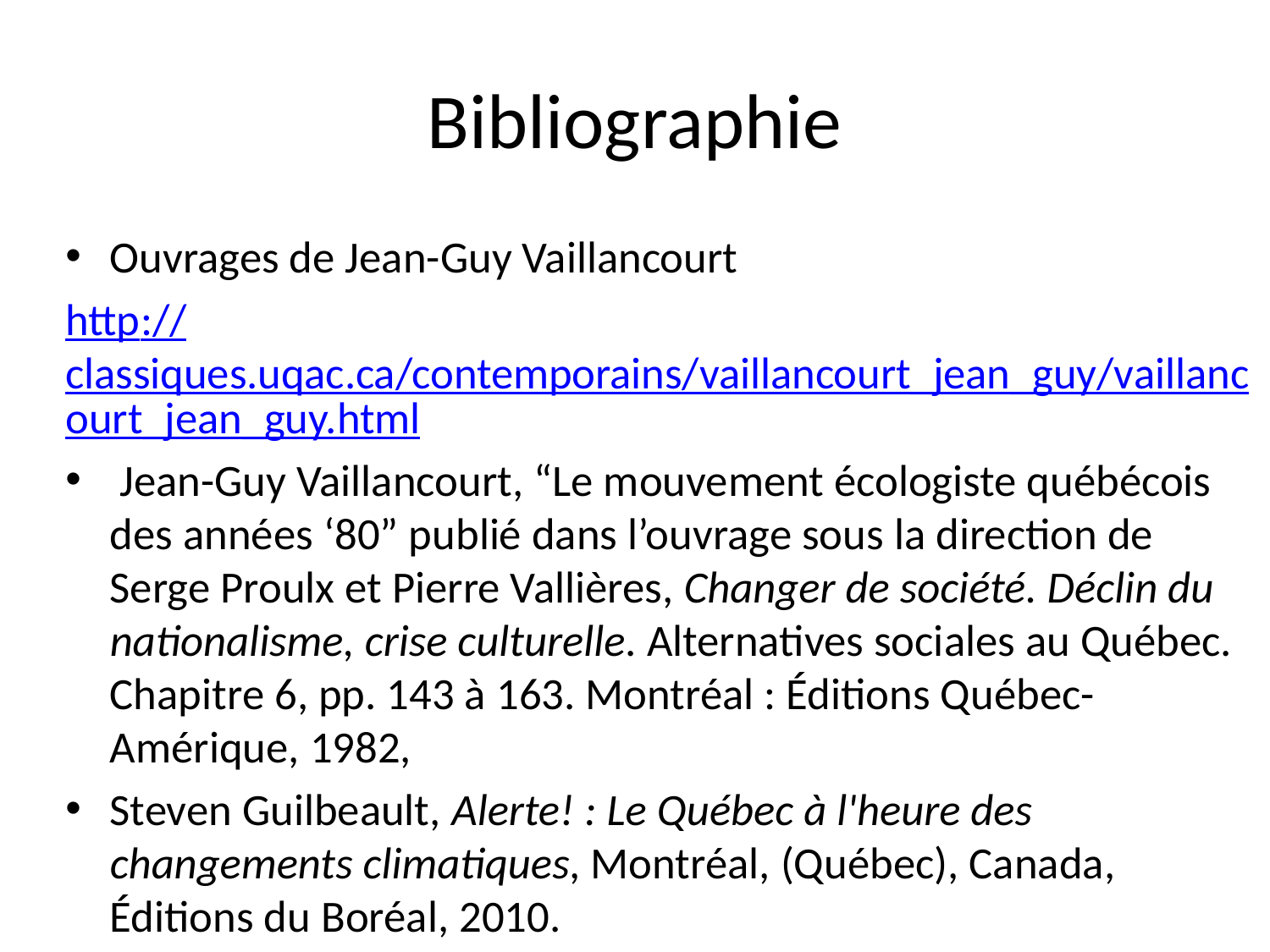

# Bibliographie
Ouvrages de Jean-Guy Vaillancourt
http://classiques.uqac.ca/contemporains/vaillancourt_jean_guy/vaillancourt_jean_guy.html
 Jean-Guy Vaillancourt, “Le mouvement écologiste québécois des années ‘80” publié dans l’ouvrage sous la direction de Serge Proulx et Pierre Vallières, Changer de société. Déclin du nationalisme, crise culturelle. Alternatives sociales au Québec. Chapitre 6, pp. 143 à 163. Montréal : Éditions Québec-Amérique, 1982,
Steven Guilbeault, Alerte! : Le Québec à l'heure des changements climatiques, Montréal, (Québec), Canada, Éditions du Boréal, 2010.